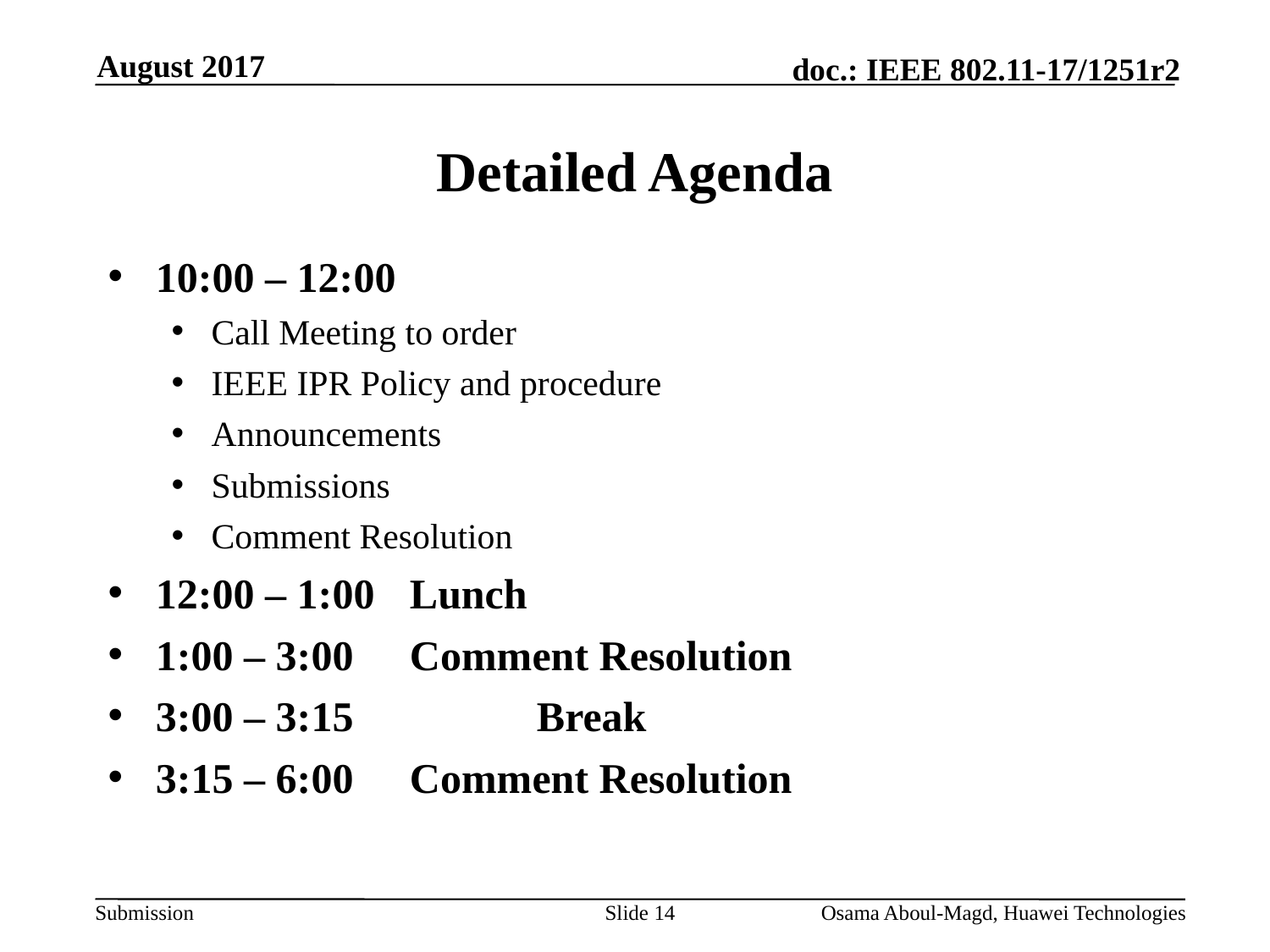

August 2017
# Detailed Agenda
10:00 – 12:00
Call Meeting to order
IEEE IPR Policy and procedure
Announcements
Submissions
Comment Resolution
12:00 – 1:00 	Lunch
1:00 – 3:00 	Comment Resolution
3:00 – 3:15		Break
3:15 – 6:00 	Comment Resolution
Slide 14
Osama Aboul-Magd, Huawei Technologies